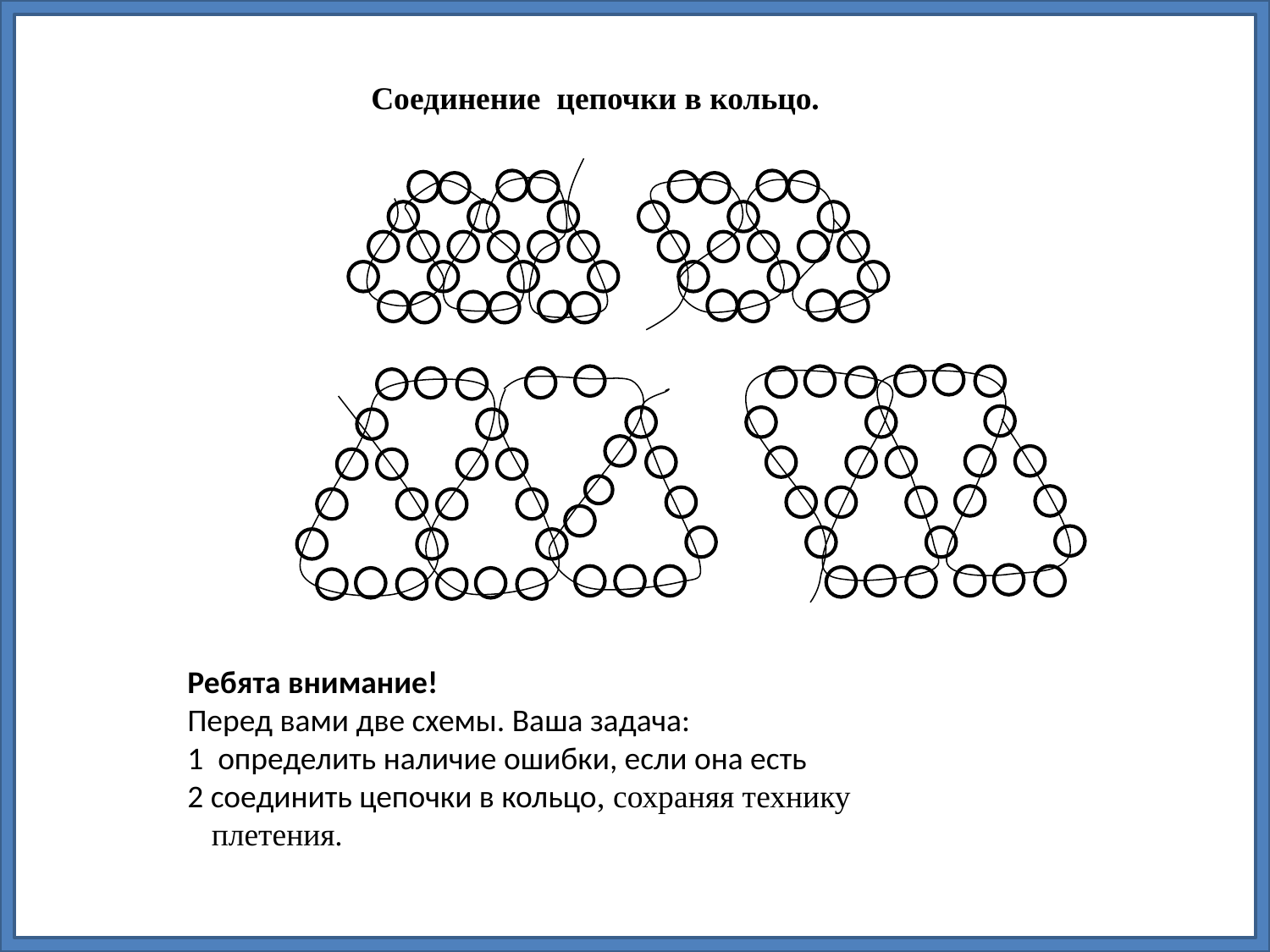

Соединение  цепочки в кольцо.

Ребята внимание!
Перед вами две схемы. Ваша задача:
1  определить наличие ошибки, если она есть
2 соединить цепочки в кольцо, сохраняя технику
   плетения.